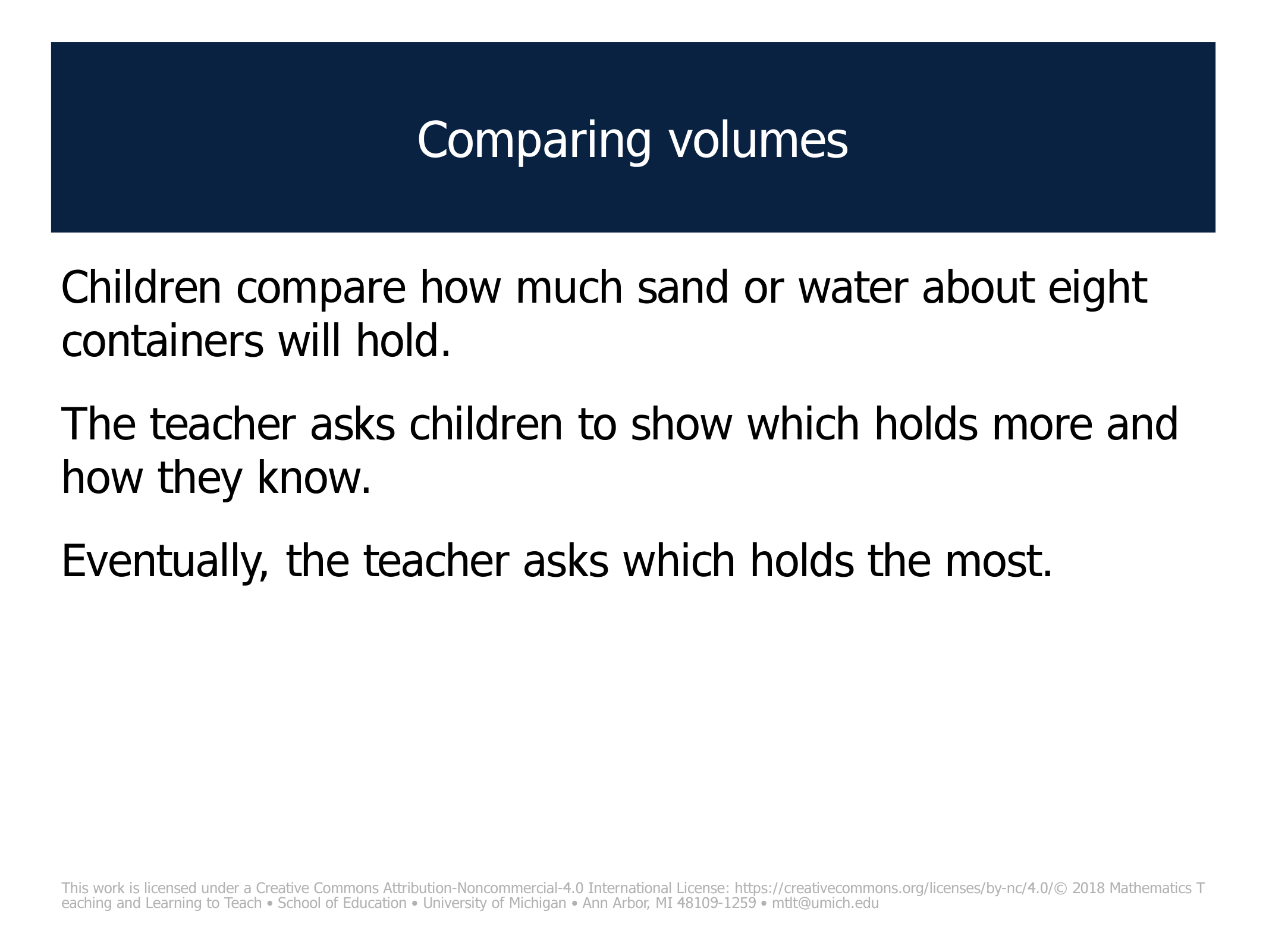

# Comparing volumes
Children compare how much sand or water about eight containers will hold.
The teacher asks children to show which holds more and how they know.
Eventually, the teacher asks which holds the most.
This work is licensed under a Creative Commons Attribution-Noncommercial-4.0 International License: https://creativecommons.org/licenses/by-nc/4.0/
© 2018 Mathematics Teaching and Learning to Teach • School of Education • University of Michigan • Ann Arbor, MI 48109-1259 • mtlt@umich.edu